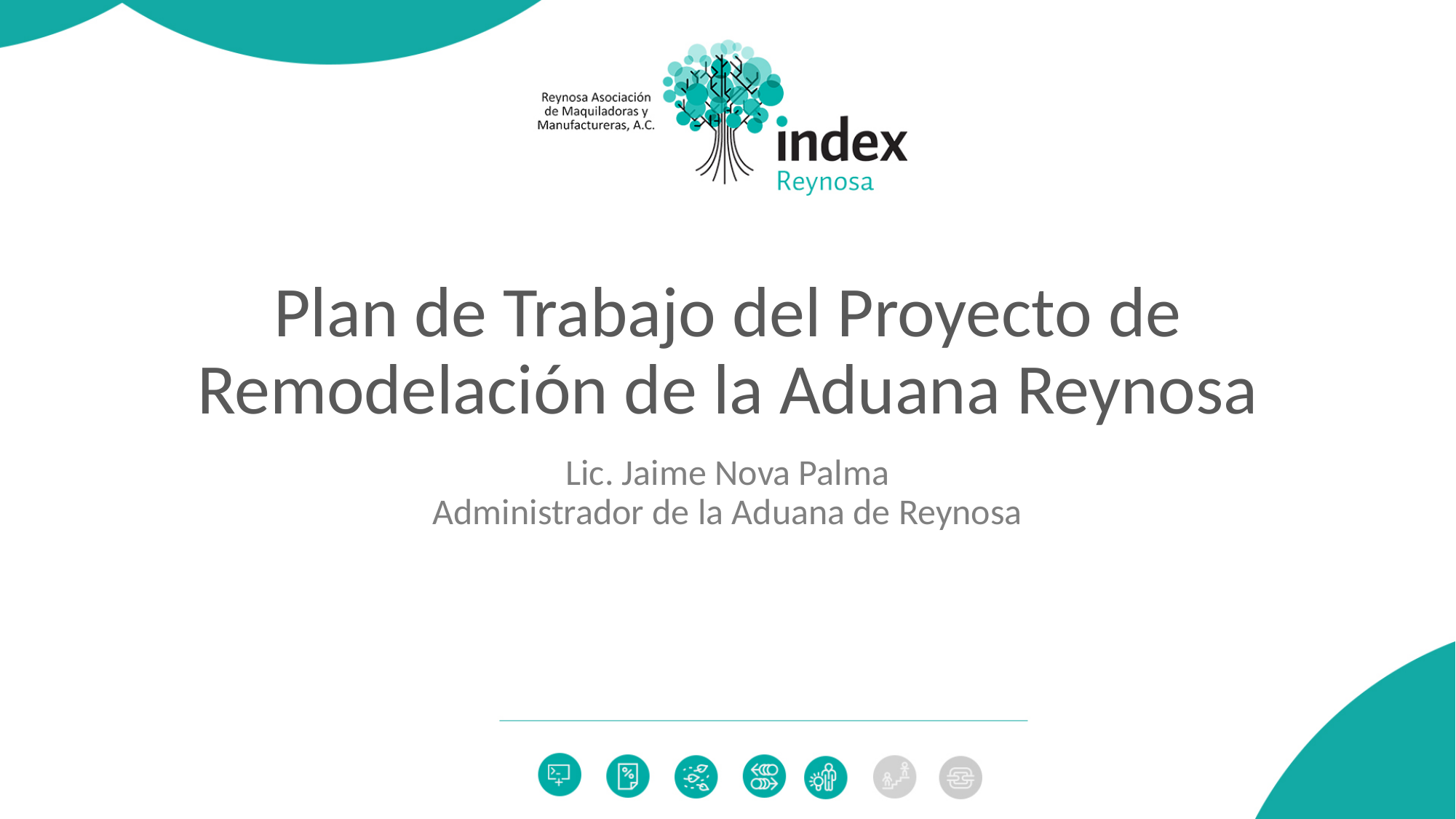

# Plan de Trabajo del Proyecto de Remodelación de la Aduana Reynosa
Lic. Jaime Nova Palma
Administrador de la Aduana de Reynosa